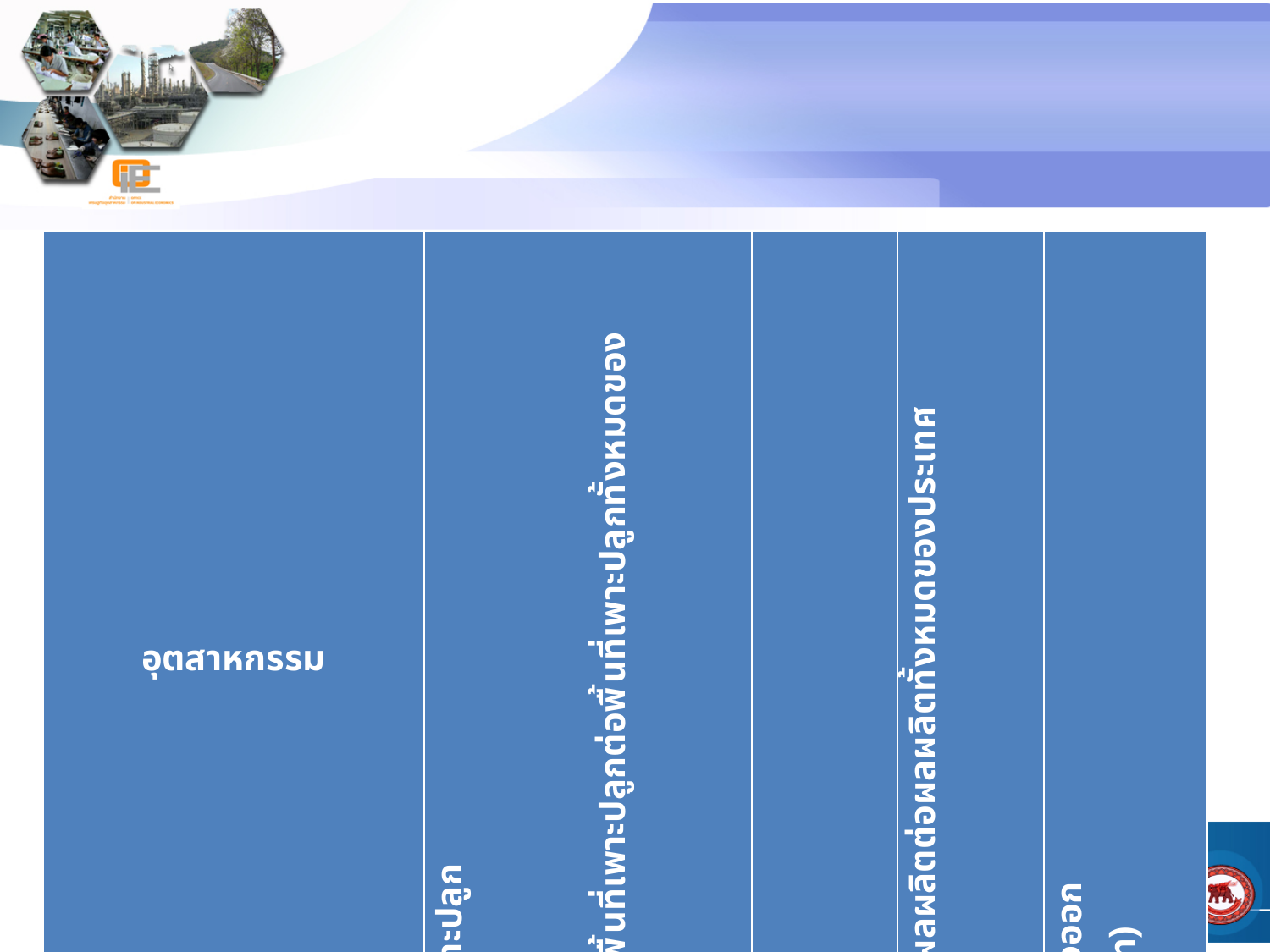

#
| อุตสาหกรรม | พื้นที่เพาะปลูก (ไร่) | สัดส่วนพื้นที่เพาะปลูกต่อพื้นที่เพาะปลูกทั้งหมดของประเทศ | ผลผลิต (ตัน) | สัดส่วนผลผลิตต่อผลผลิตทั้งหมดของประเทศ | มูลค่าส่งออก (ล้านบาท) |
| --- | --- | --- | --- | --- | --- |
| อุตสาหกรรมอ้อยและผลิตภัณฑ์ | 4,084,942 | 50.98 % | 47,183,601 | 47.95 % | 132,137 |
| อุตสาหกรรมมันสะหลังและผลิตภัณฑ์ | 3,982,272 | 43.03 % | 12,321,993 | 41.9 % | 87,063 |
| อุตสหากรรมข้าวและผลิตภัณฑ์ | 29,586,072 | 45.52 % | 11,205,908 | 41.58 % | 158,434 |
| อุตสหากรรมข้าวโพดและผลิตภัณฑ์ | 3,568,542 | 48.44 % | 2,382,811 | 47.99 % | 2,811 |
| อุตสหากรรมยางพาราและผลิตภัณฑ์ | 2,394,925 | 12.43 % | 212,180 | 5.85 % | 538,588 |
45